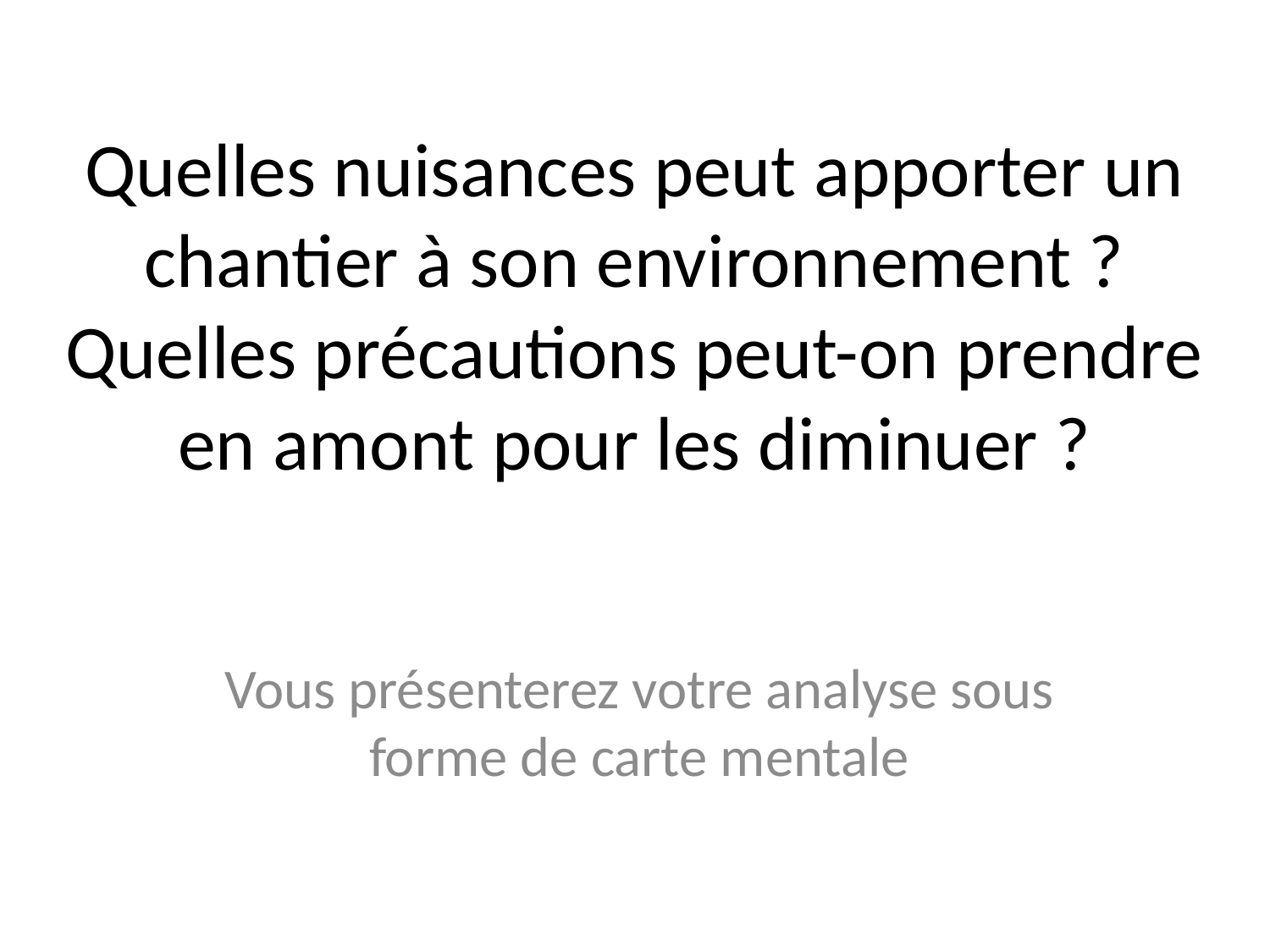

# Quelles nuisances peut apporter un chantier à son environnement ? Quelles précautions peut-on prendre en amont pour les diminuer ?
Vous présenterez votre analyse sous forme de carte mentale